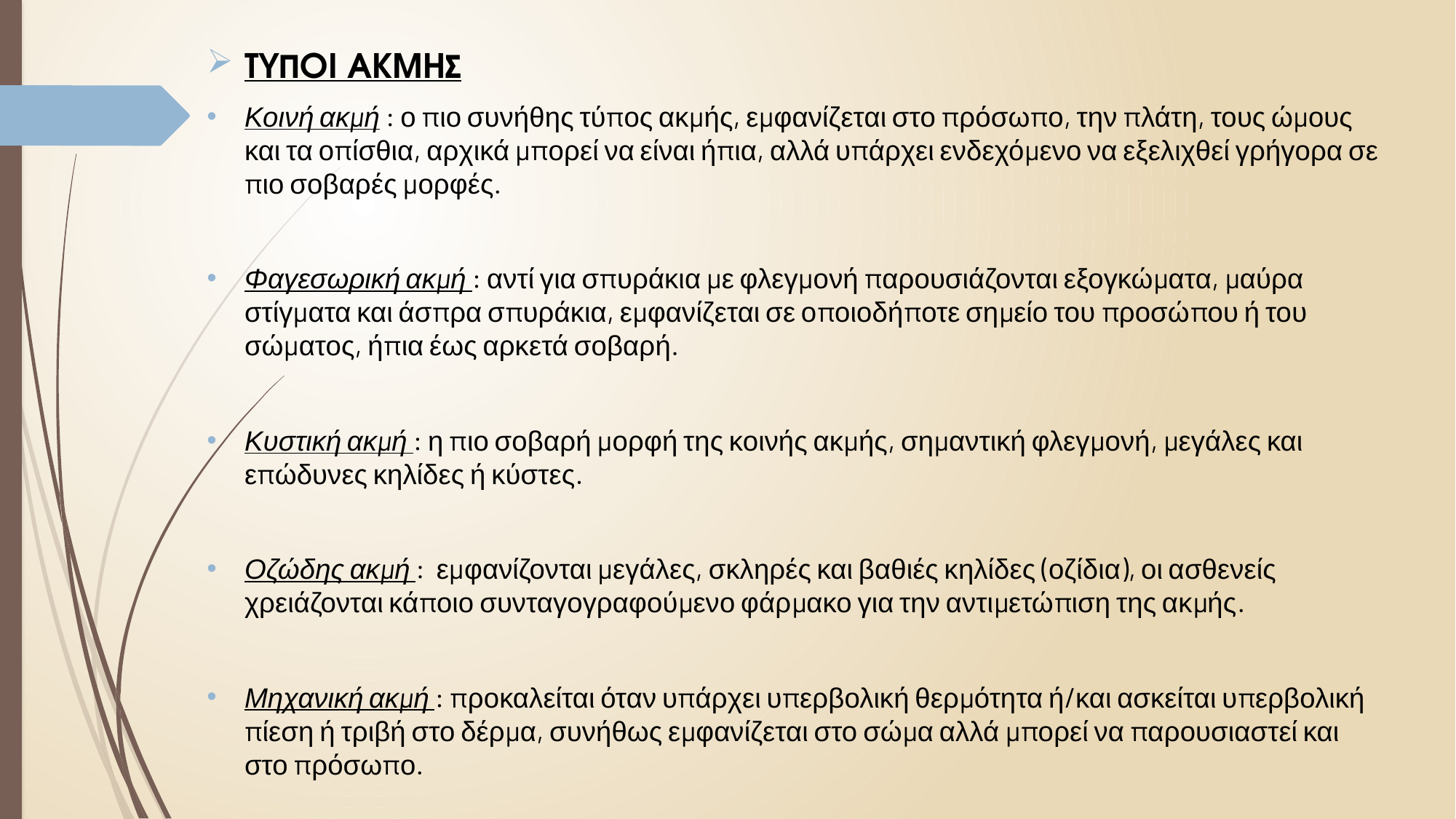

ΤΥΠΟΙ ΑΚΜΗΣ
Κοινή ακμή : ο πιο συνήθης τύπος ακμής, εμφανίζεται στο πρόσωπο, την πλάτη, τους ώμους και τα οπίσθια, αρχικά μπορεί να είναι ήπια, αλλά υπάρχει ενδεχόμενο να εξελιχθεί γρήγορα σε πιο σοβαρές μορφές.

Φαγεσωρική ακμή : αντί για σπυράκια με φλεγμονή παρουσιάζονται εξογκώματα, μαύρα στίγματα και άσπρα σπυράκια, εμφανίζεται σε οποιοδήποτε σημείο του προσώπου ή του σώματος, ήπια έως αρκετά σοβαρή.

Κυστική ακμή : η πιο σοβαρή μορφή της κοινής ακμής, σημαντική φλεγμονή, μεγάλες και επώδυνες κηλίδες ή κύστες.

Οζώδης ακμή :  εμφανίζονται μεγάλες, σκληρές και βαθιές κηλίδες (οζίδια), οι ασθενείς χρειάζονται κάποιο συνταγογραφούμενο φάρμακο για την αντιμετώπιση της ακμής.

Μηχανική ακμή : προκαλείται όταν υπάρχει υπερβολική θερμότητα ή/και ασκείται υπερβολική πίεση ή τριβή στο δέρμα, συνήθως εμφανίζεται στο σώμα αλλά μπορεί να παρουσιαστεί και στο πρόσωπο.
#